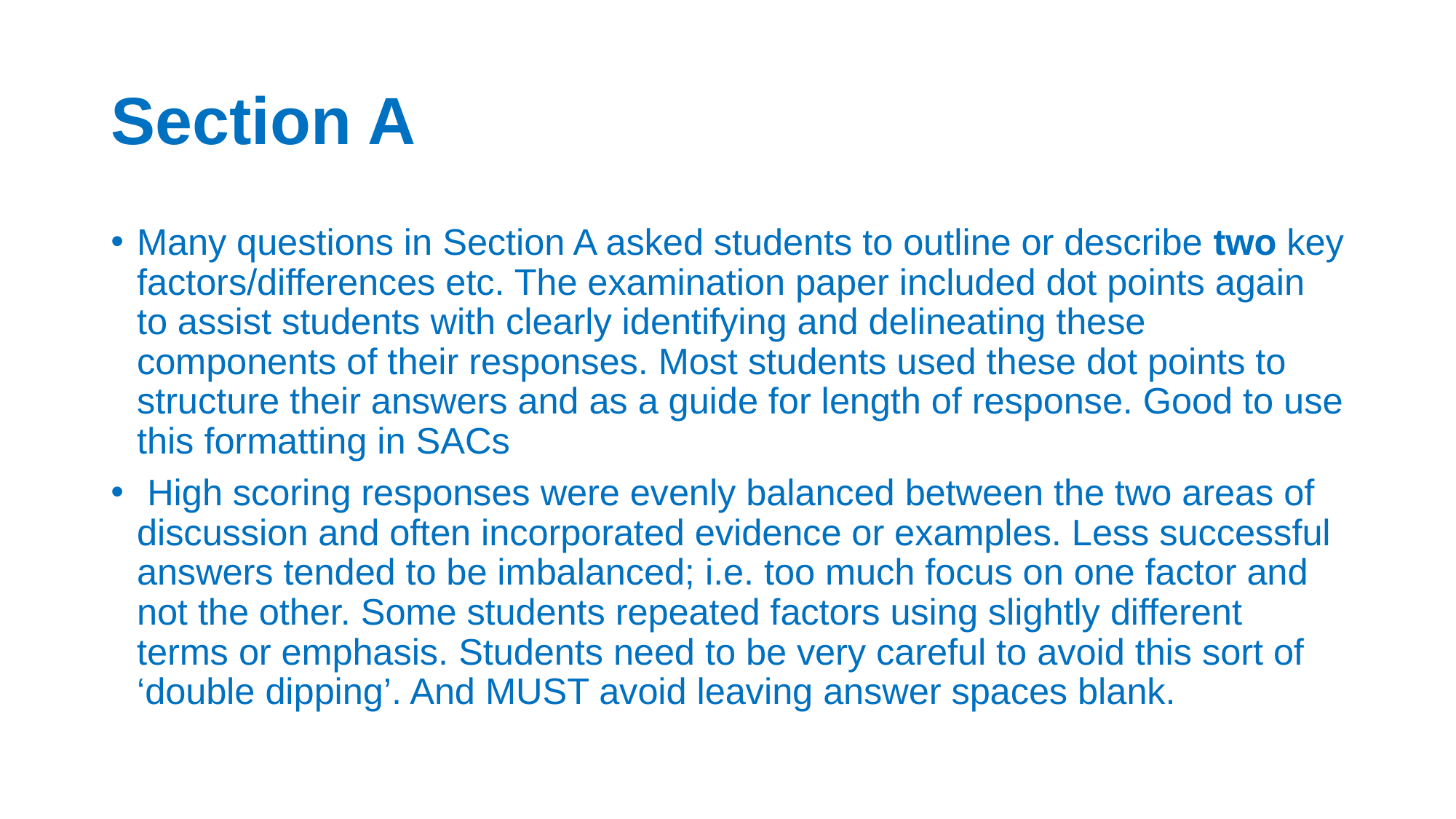

# Section A
Many questions in Section A asked students to outline or describe two key factors/differences etc. The examination paper included dot points again to assist students with clearly identifying and delineating these components of their responses. Most students used these dot points to structure their answers and as a guide for length of response. Good to use this formatting in SACs
 High scoring responses were evenly balanced between the two areas of discussion and often incorporated evidence or examples. Less successful answers tended to be imbalanced; i.e. too much focus on one factor and not the other. Some students repeated factors using slightly different terms or emphasis. Students need to be very careful to avoid this sort of ‘double dipping’. And MUST avoid leaving answer spaces blank.